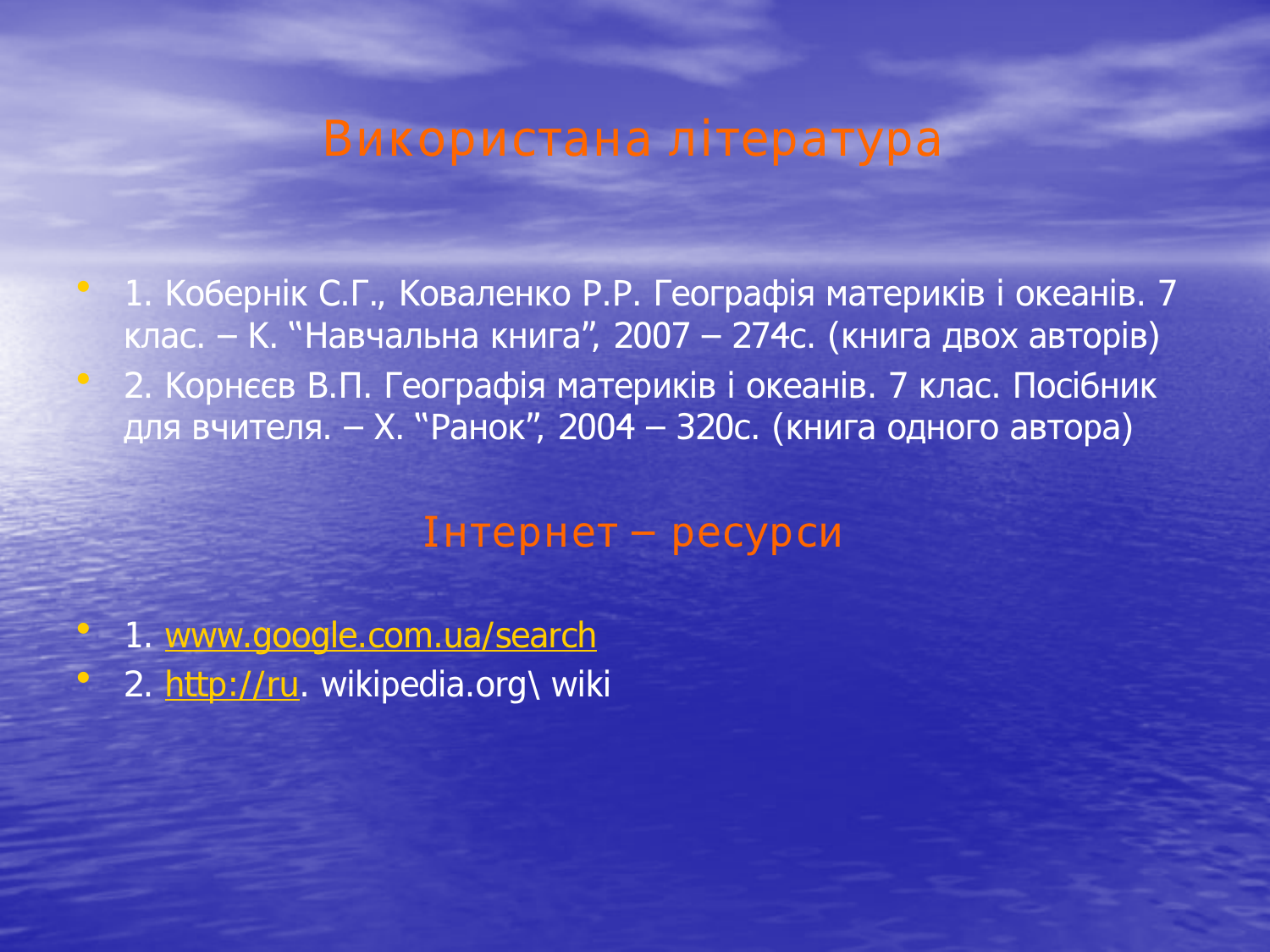

# Використана література
1. Кобернік С.Г., Коваленко Р.Р. Географія материків і океанів. 7 клас. – К. “Навчальна книга”, 2007 – 274с. (книга двох авторів)
2. Корнєєв В.П. Географія материків і океанів. 7 клас. Посібник для вчителя. – Х. “Ранок”, 2004 – 320с. (книга одного автора)

Інтернет – ресурси

1. www.google.com.ua/search
2. http://ru. wikipedia.org\ wiki